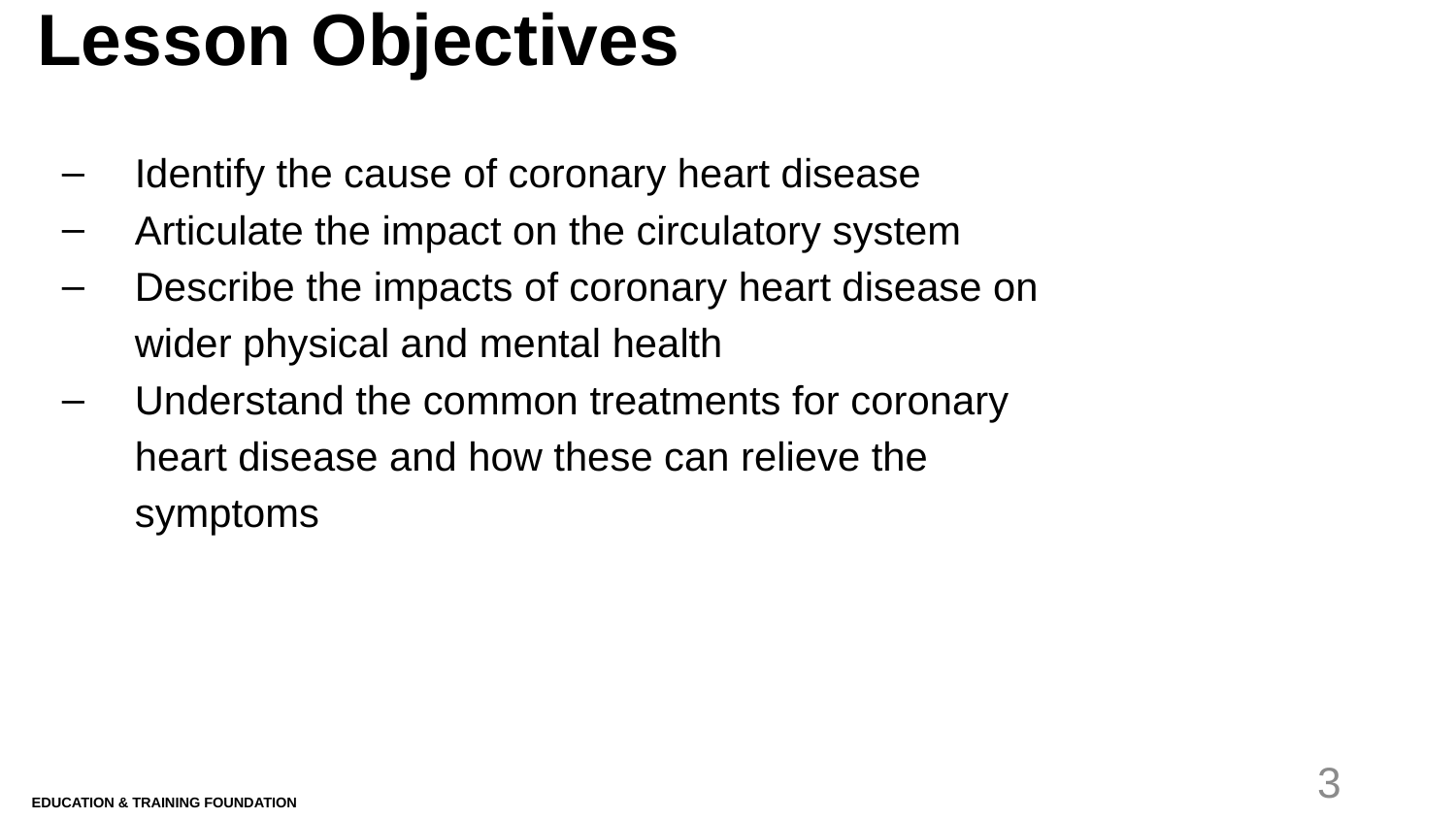

# Lesson Objectives
Identify the cause of coronary heart disease
Articulate the impact on the circulatory system
Describe the impacts of coronary heart disease on wider physical and mental health
Understand the common treatments for coronary heart disease and how these can relieve the symptoms

3
Education & Training Foundation